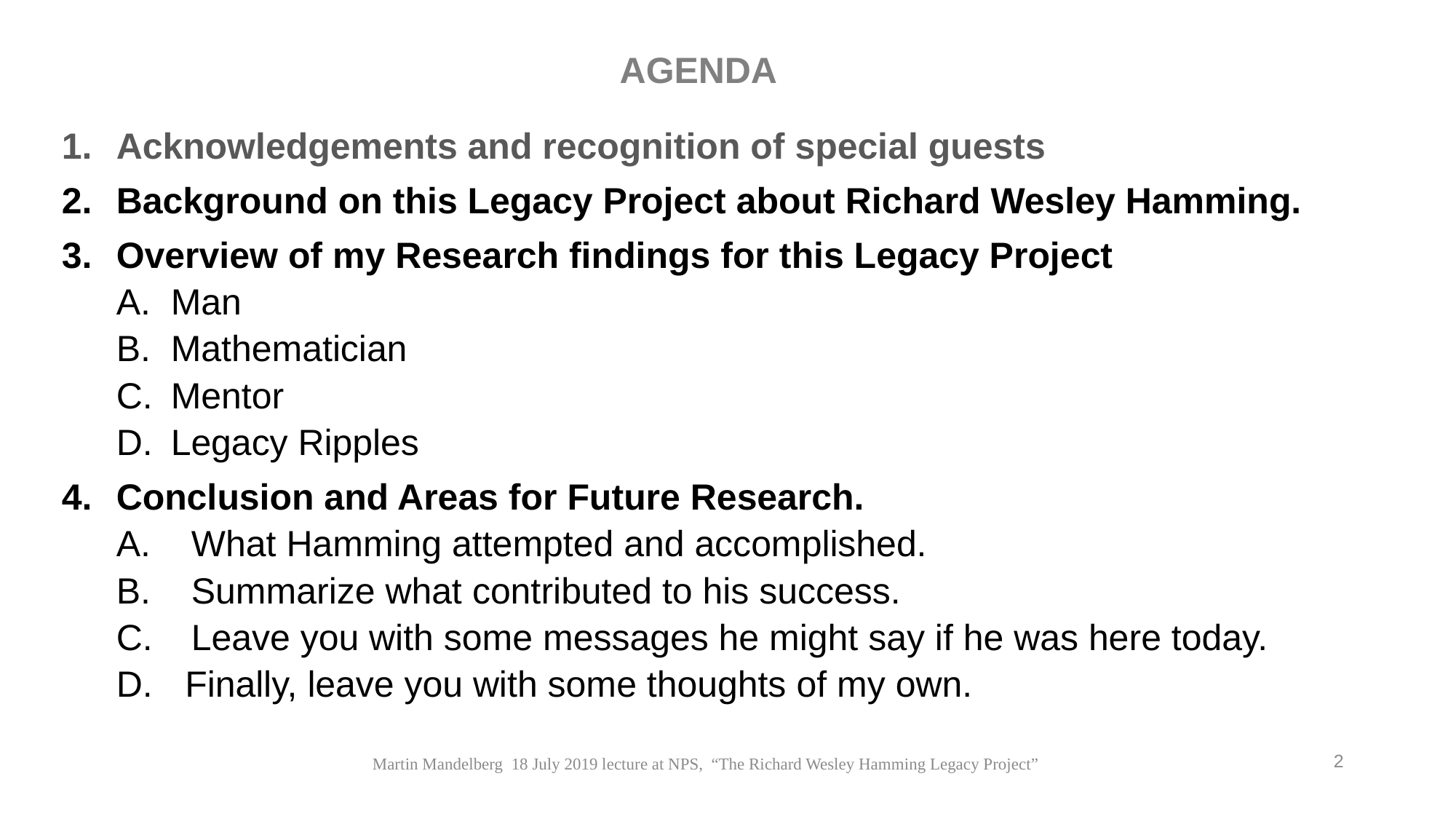

# AGENDA
Acknowledgements and recognition of special guests
Background on this Legacy Project about Richard Wesley Hamming.
Overview of my Research findings for this Legacy Project
Man
Mathematician
Mentor
Legacy Ripples
Conclusion and Areas for Future Research.
  What Hamming attempted and accomplished.
  Summarize what contributed to his success.
  Leave you with some messages he might say if he was here today.
Finally, leave you with some thoughts of my own.

Martin Mandelberg  18 July 2019 lecture at NPS,  “The Richard Wesley Hamming Legacy Project”
2